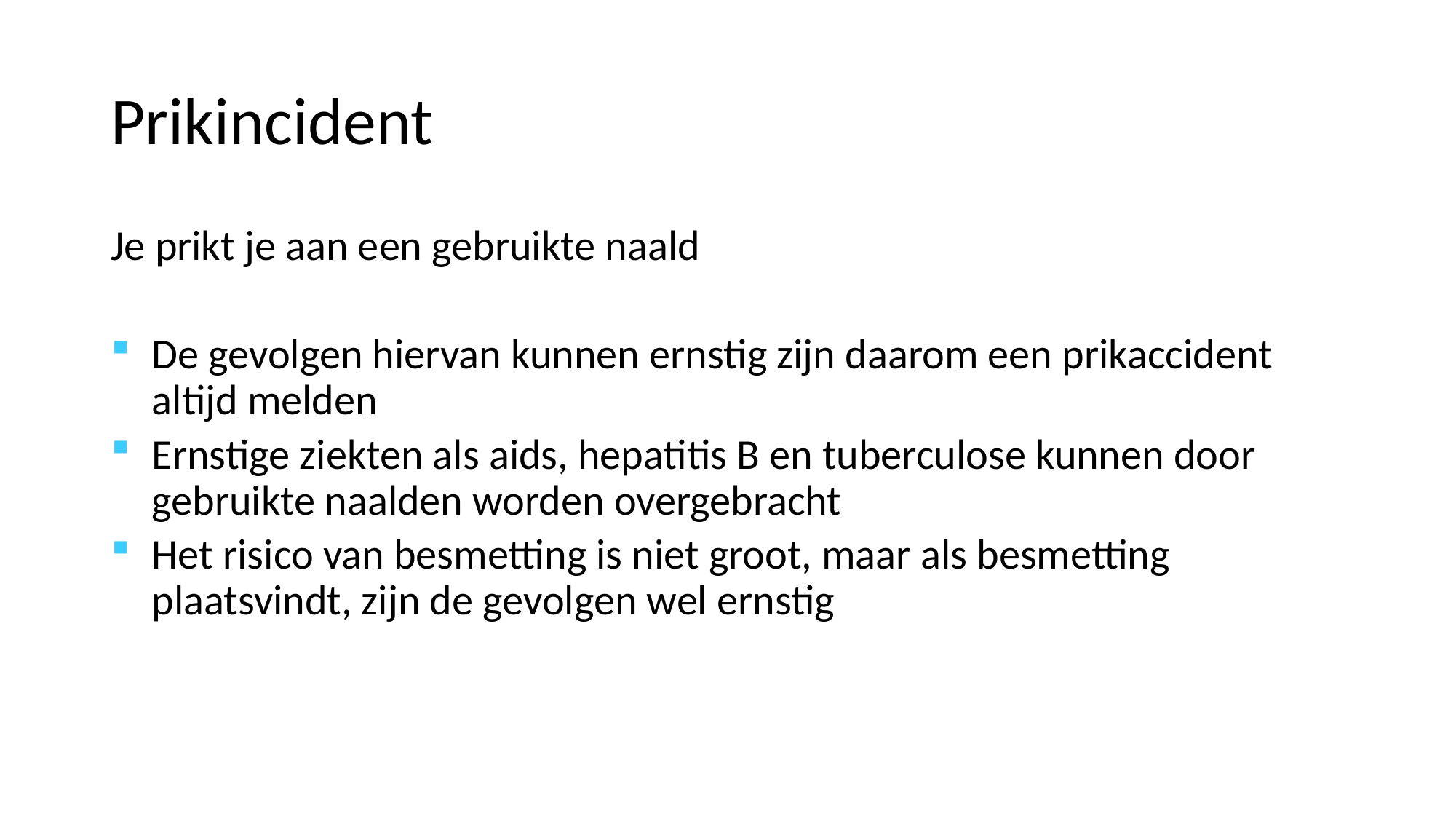

# Prikincident
Je prikt je aan een gebruikte naald

De gevolgen hiervan kunnen ernstig zijn daarom een prikaccident altijd melden
Ernstige ziekten als aids, hepatitis B en tuberculose kunnen door gebruikte naalden worden overgebracht
Het risico van besmetting is niet groot, maar als besmetting plaatsvindt, zijn de gevolgen wel ernstig